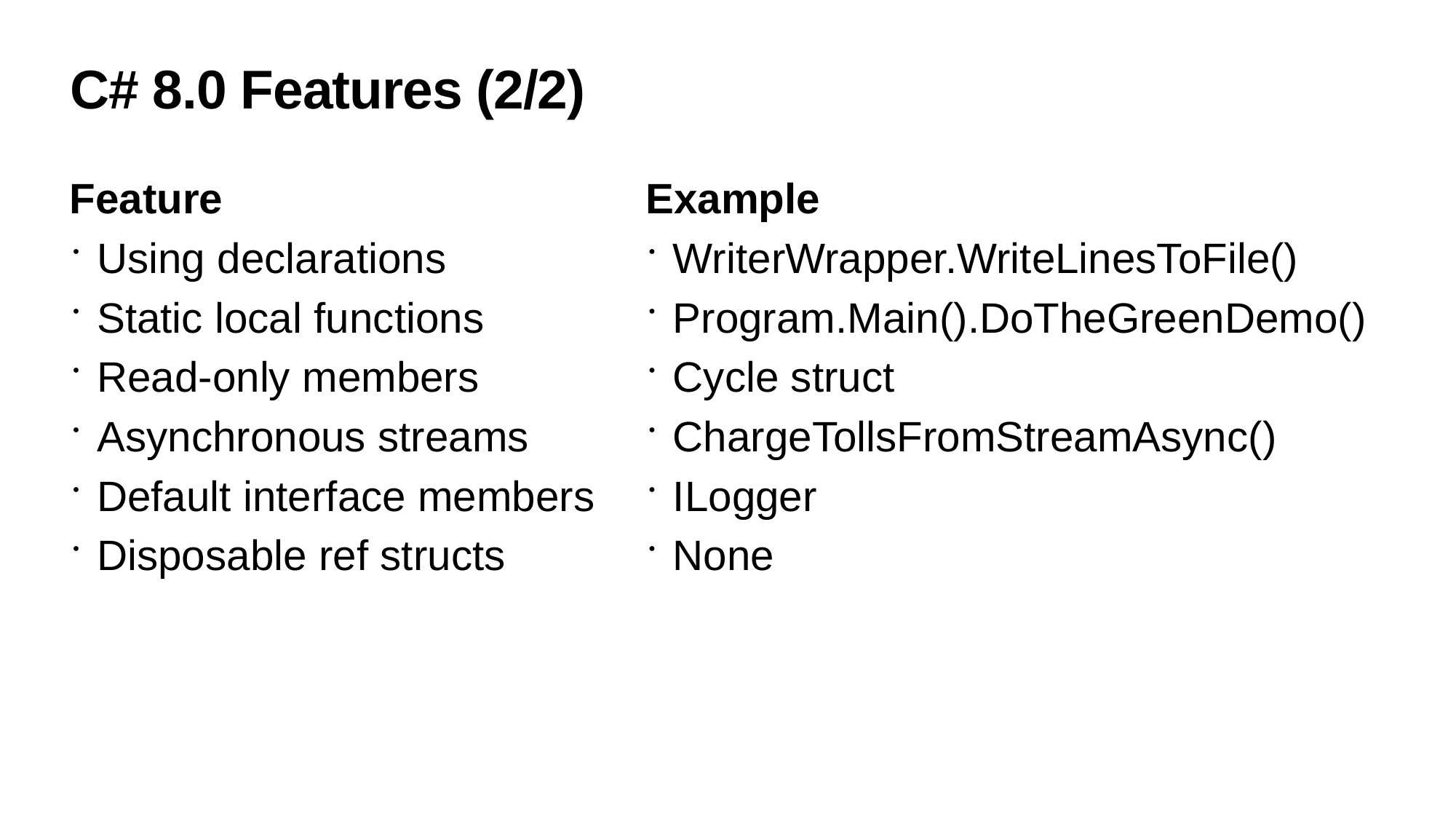

# C# 8.0 Features (2/2)
Feature
Using declarations
Static local functions
Read-only members
Asynchronous streams
Default interface members
Disposable ref structs

Example
WriterWrapper.WriteLinesToFile()
Program.Main().DoTheGreenDemo()
Cycle struct
ChargeTollsFromStreamAsync()
ILogger
None